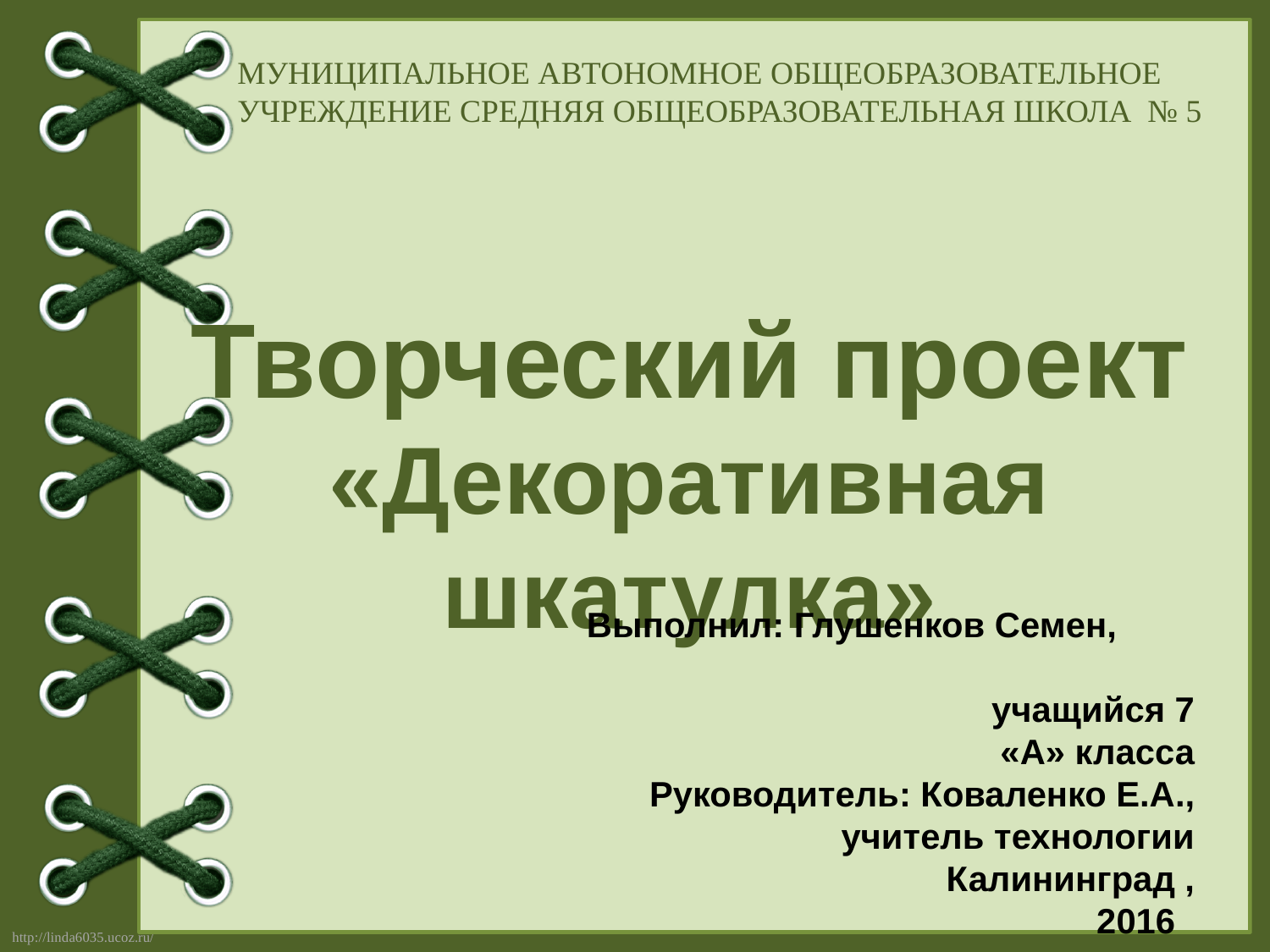

МУНИЦИПАЛЬНОЕ АВТОНОМНОЕ ОБЩЕОБРАЗОВАТЕЛЬНОЕ УЧРЕЖДЕНИЕ СРЕДНЯЯ ОБЩЕОБРАЗОВАТЕЛЬНАЯ ШКОЛА  № 5
Творческий проект
«Декоративная шкатулка»
Выполнил: Глушенков Семен,                                                                                                            учащийся 7 «А» класса
Руководитель: Коваленко Е.А.,
учитель технологии
Калининград ,
2016